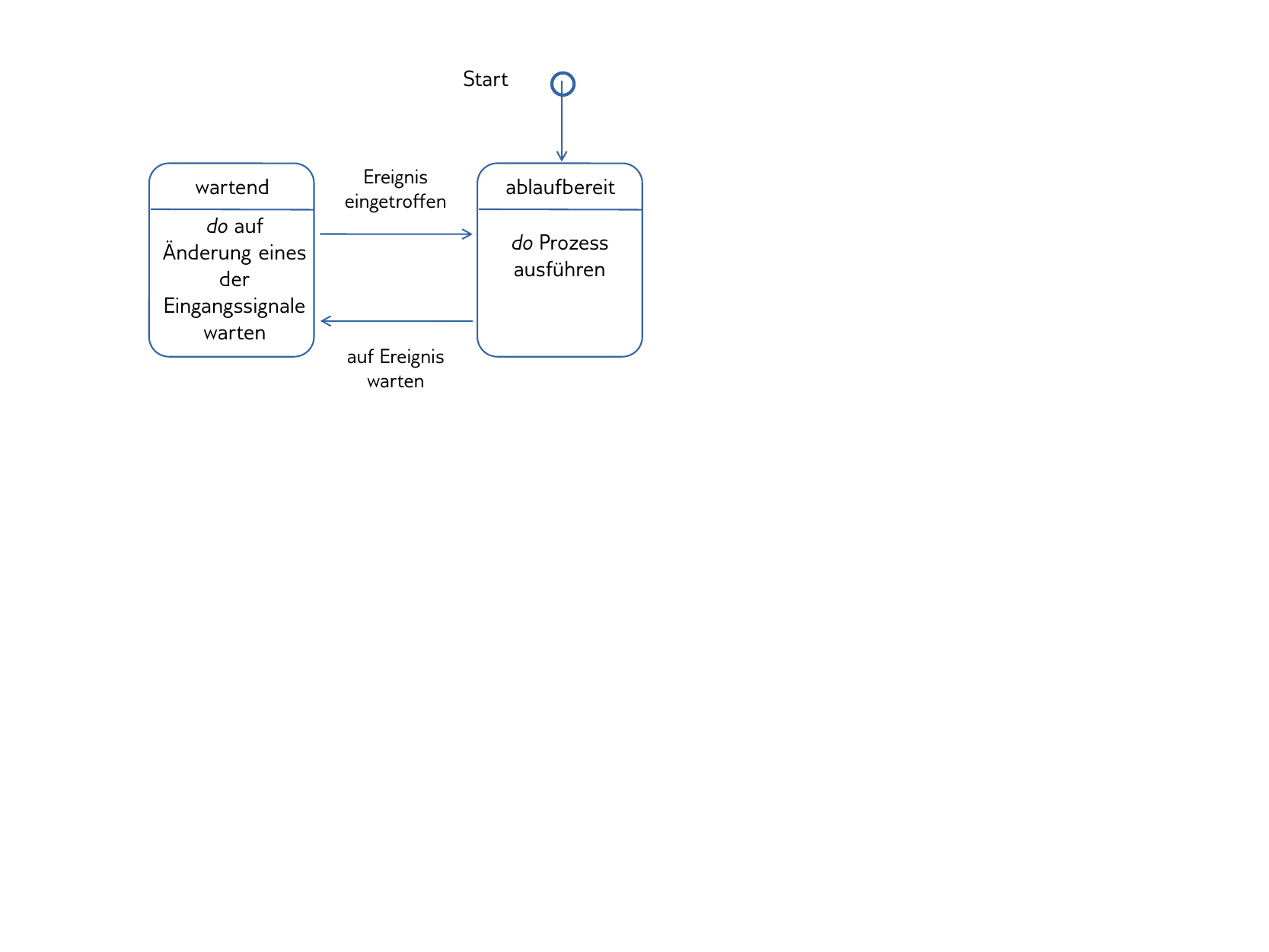

Start

Ereignis eingetroffen

wartend
ablaufbereit
do auf Änderung eines der Eingangssignale warten
do Prozess ausführen

auf Ereignis warten